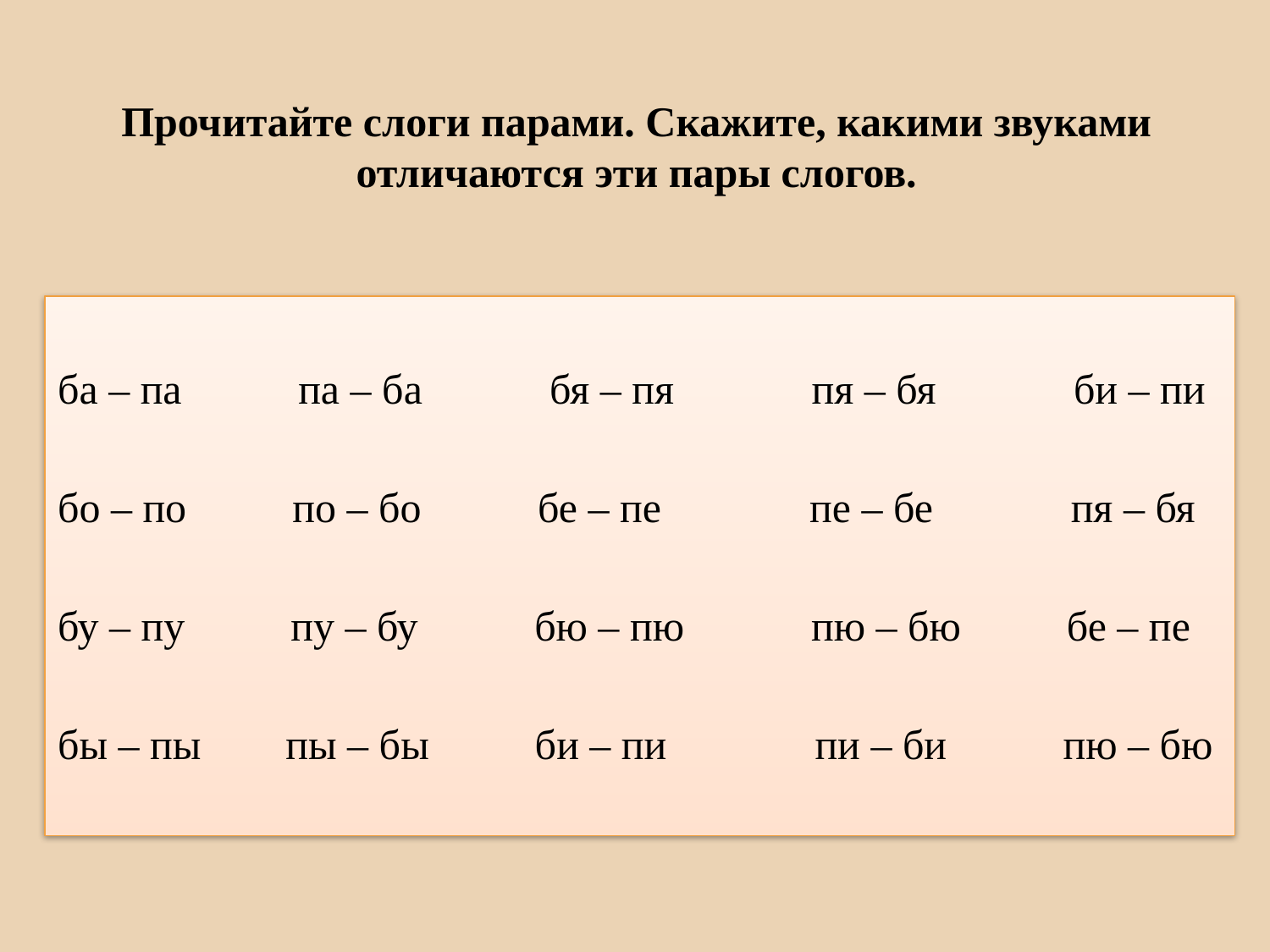

# Прочитайте слоги парами. Скажите, какими звуками отличаются эти пары слогов.

ба – па           па – ба            бя – пя             пя – бя             би – пи

бо – по          по – бо           бе – пе              пе – бе             пя – бя

бу – пу          пу – бу           бю – пю            пю – бю          бе – пе

бы – пы        пы – бы          би – пи              пи – би           пю – бю